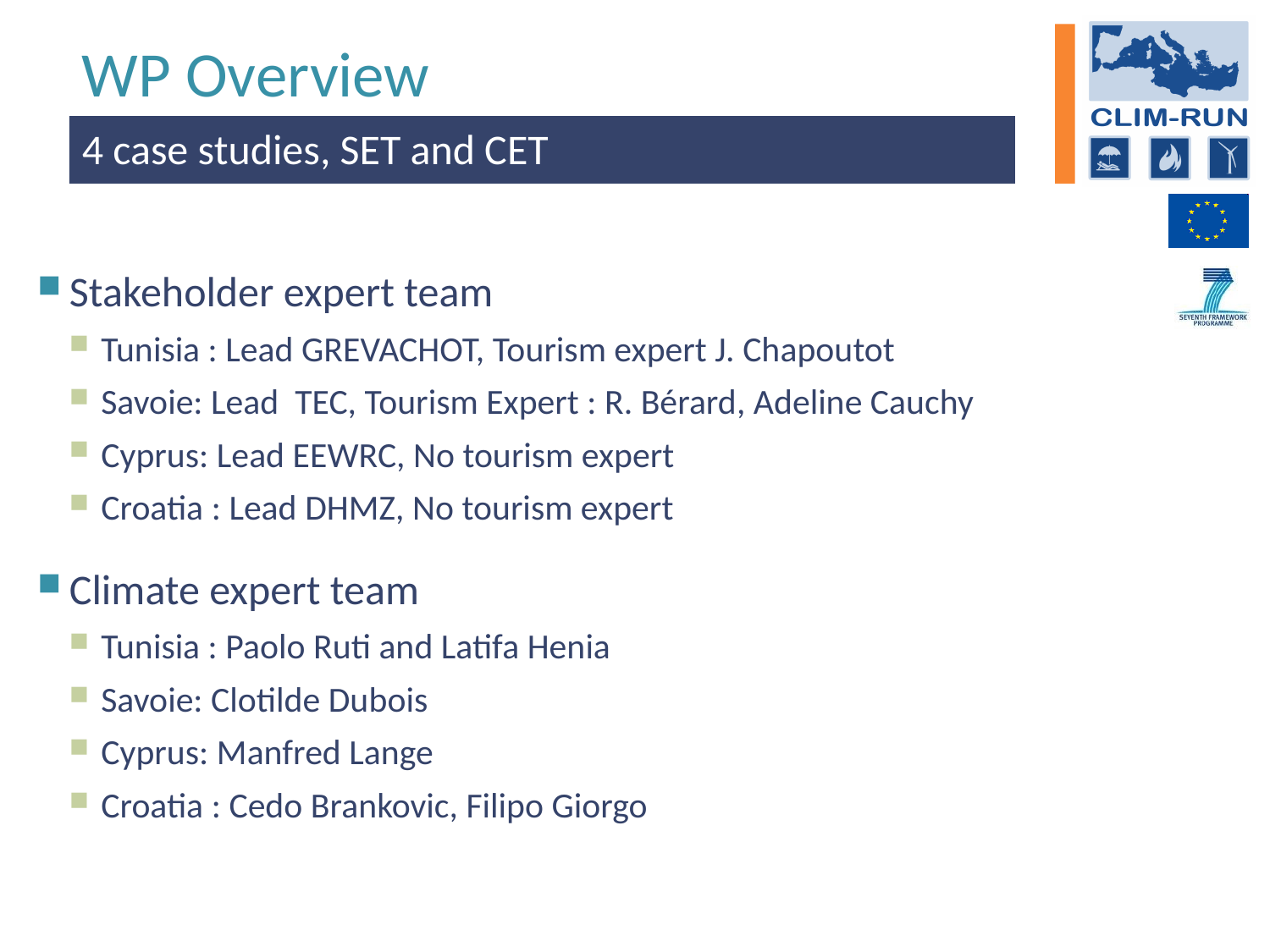

# WP Overview
4 case studies, SET and CET

Stakeholder expert team
Tunisia : Lead GREVACHOT, Tourism expert J. Chapoutot
Savoie: Lead  TEC, Tourism Expert : R. Bérard, Adeline Cauchy
Cyprus: Lead EEWRC, No tourism expert
Croatia : Lead DHMZ, No tourism expert
Climate expert team
Tunisia : Paolo Ruti and Latifa Henia
Savoie: Clotilde Dubois
Cyprus: Manfred Lange
Croatia : Cedo Brankovic, Filipo Giorgo